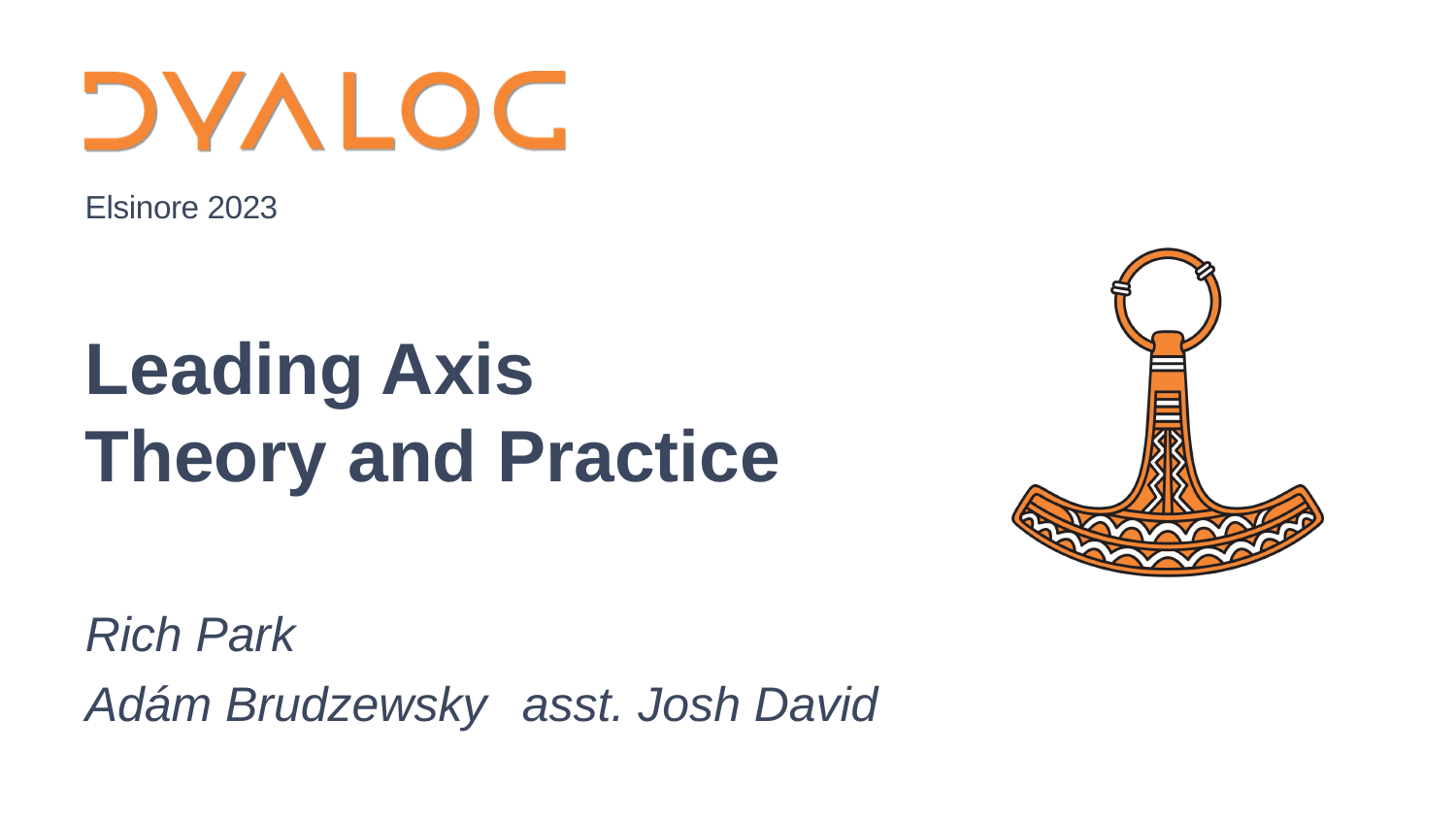

# Leading Axis Theory and Practice
Rich Park
Adám Brudzewsky	asst. Josh David